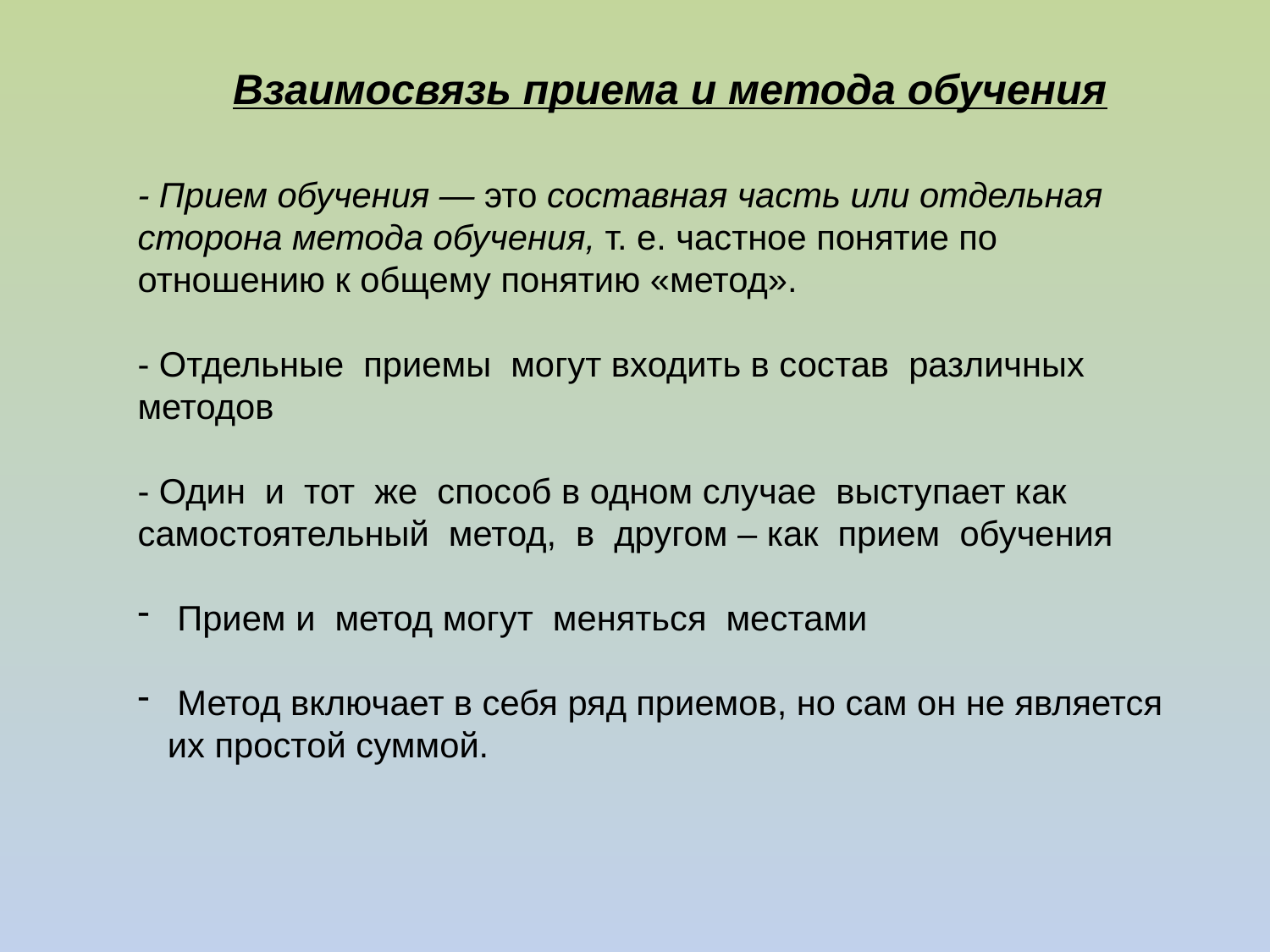

Взаимосвязь приема и метода обучения

- Прием обучения — это составная часть или отдельная сторона метода обучения, т. е. частное понятие по отношению к общему понятию «метод».

- Отдельные  приемы  могут входить в состав  различных методов

- Один  и  тот  же  способ в одном случае  выступает как  самостоятельный  метод,  в  другом – как  прием  обучения

 Прием и  метод могут  меняться  местами

 Метод включает в себя ряд приемов, но сам он не является их простой суммой.